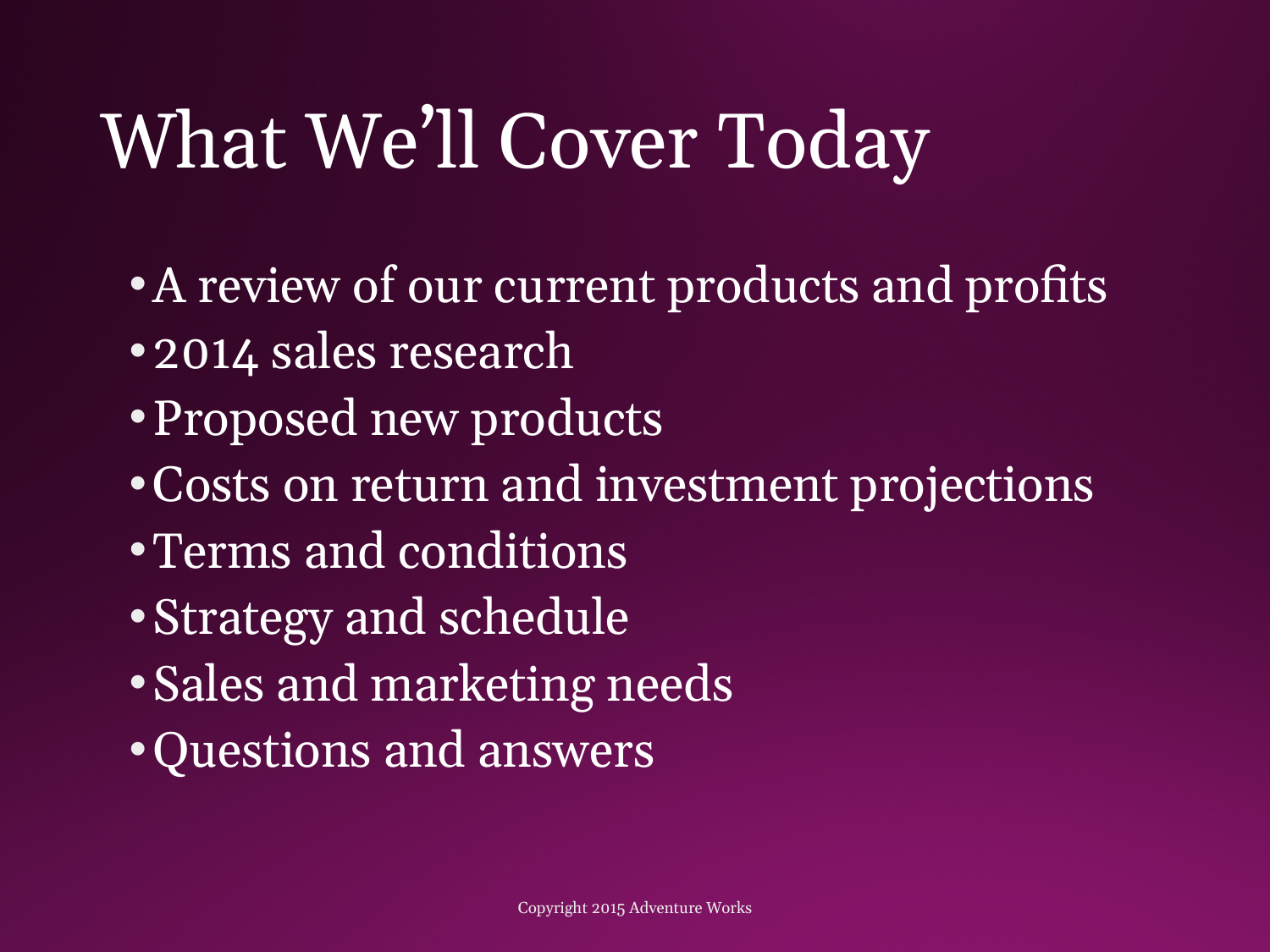

# What We’ll Cover Today
A review of our current products and profits
2014 sales research
Proposed new products
Costs on return and investment projections
Terms and conditions
Strategy and schedule
Sales and marketing needs
Questions and answers
Copyright 2015 Adventure Works